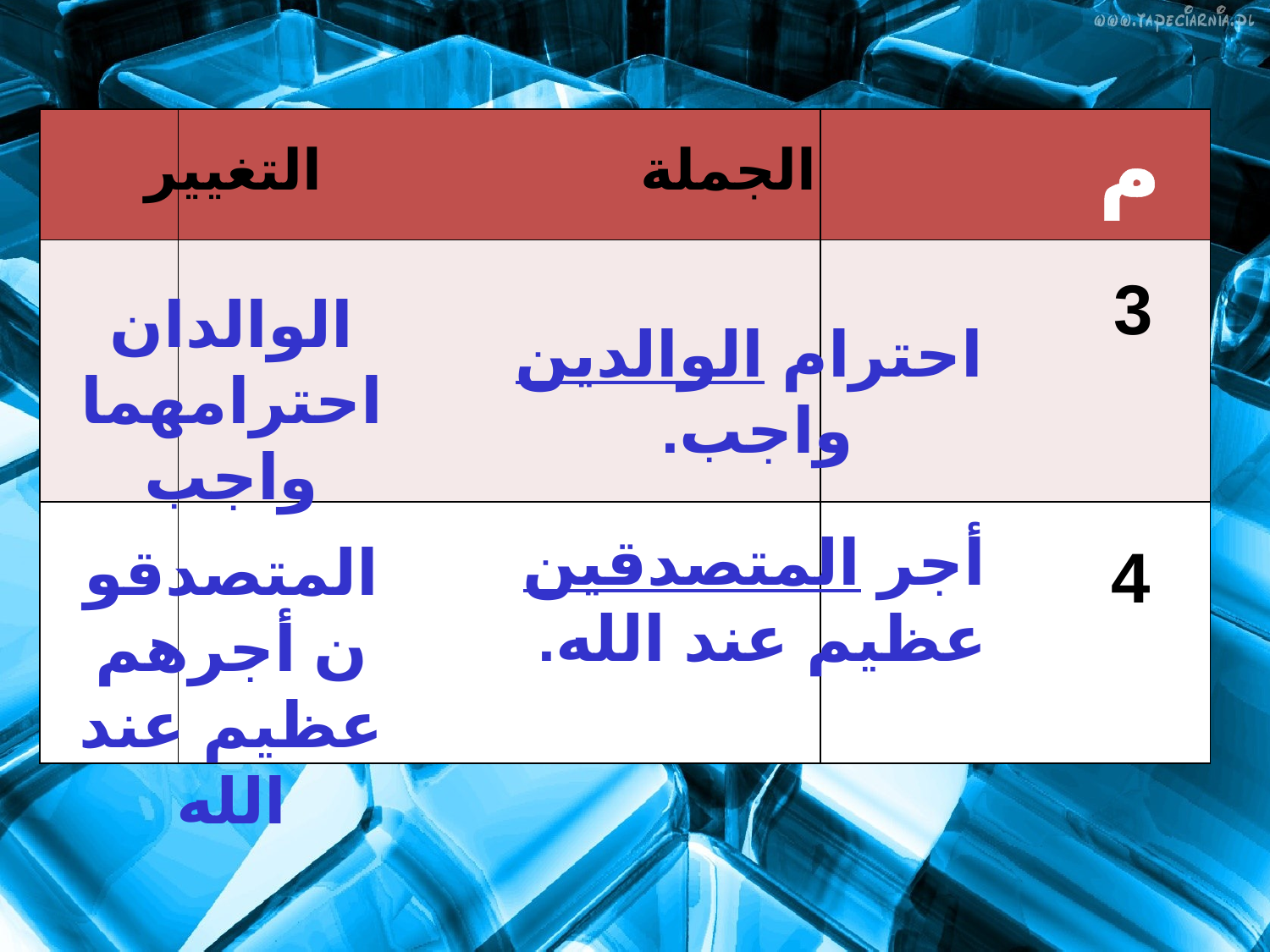

|  |  |  |
| --- | --- | --- |
|  |  |  |
|  |  |  |
م
التغيير
الجملة
3
الوالدان احترامهما واجب
احترام الوالدين واجب.
أجر المتصدقين عظيم عند الله.
المتصدقون أجرهم عظيم عند الله
4